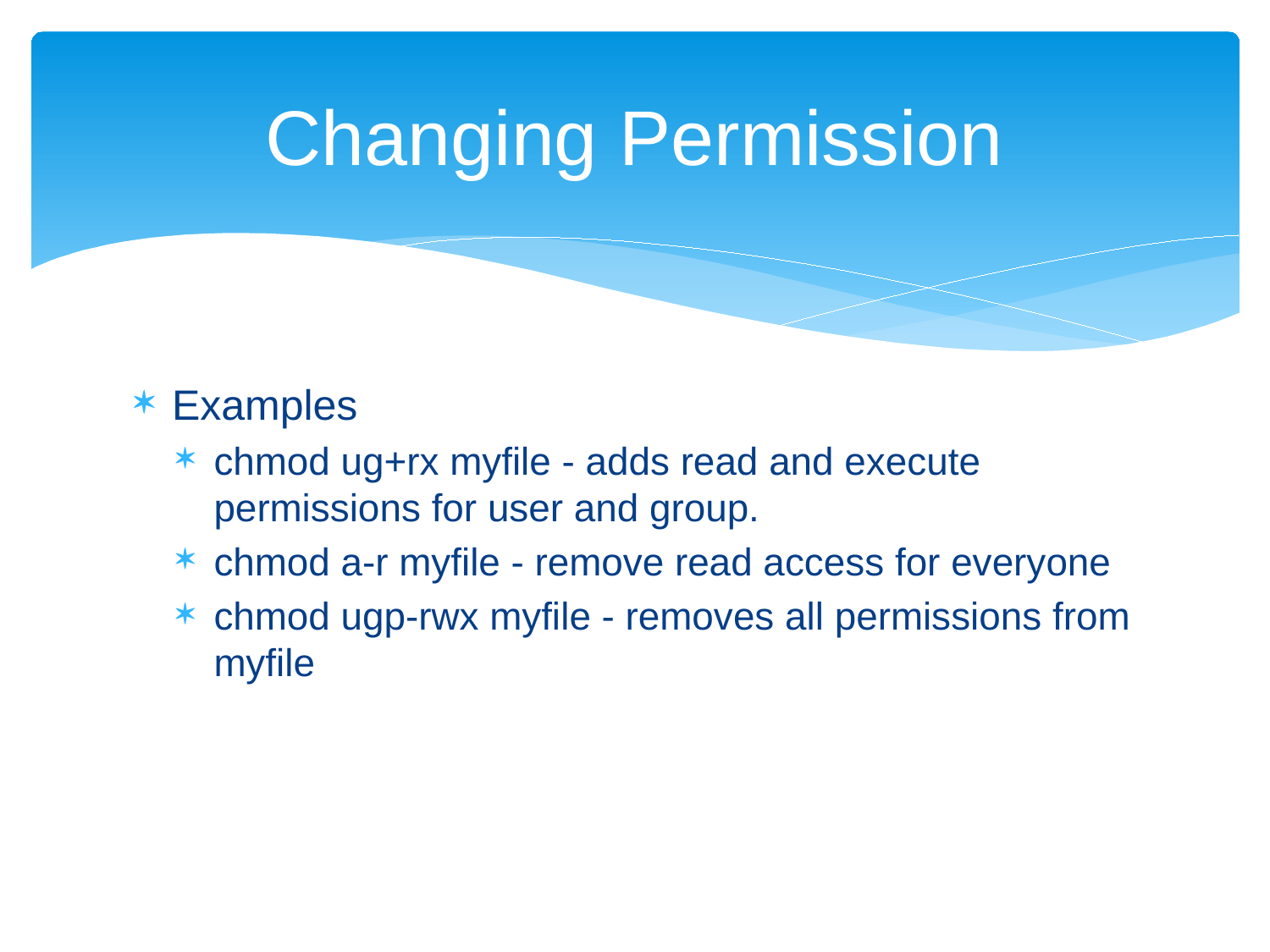

# Changing Permission
Examples
chmod ug+rx myfile - adds read and execute permissions for user and group.
chmod a-r myfile - remove read access for everyone
chmod ugp-rwx myfile - removes all permissions from myfile